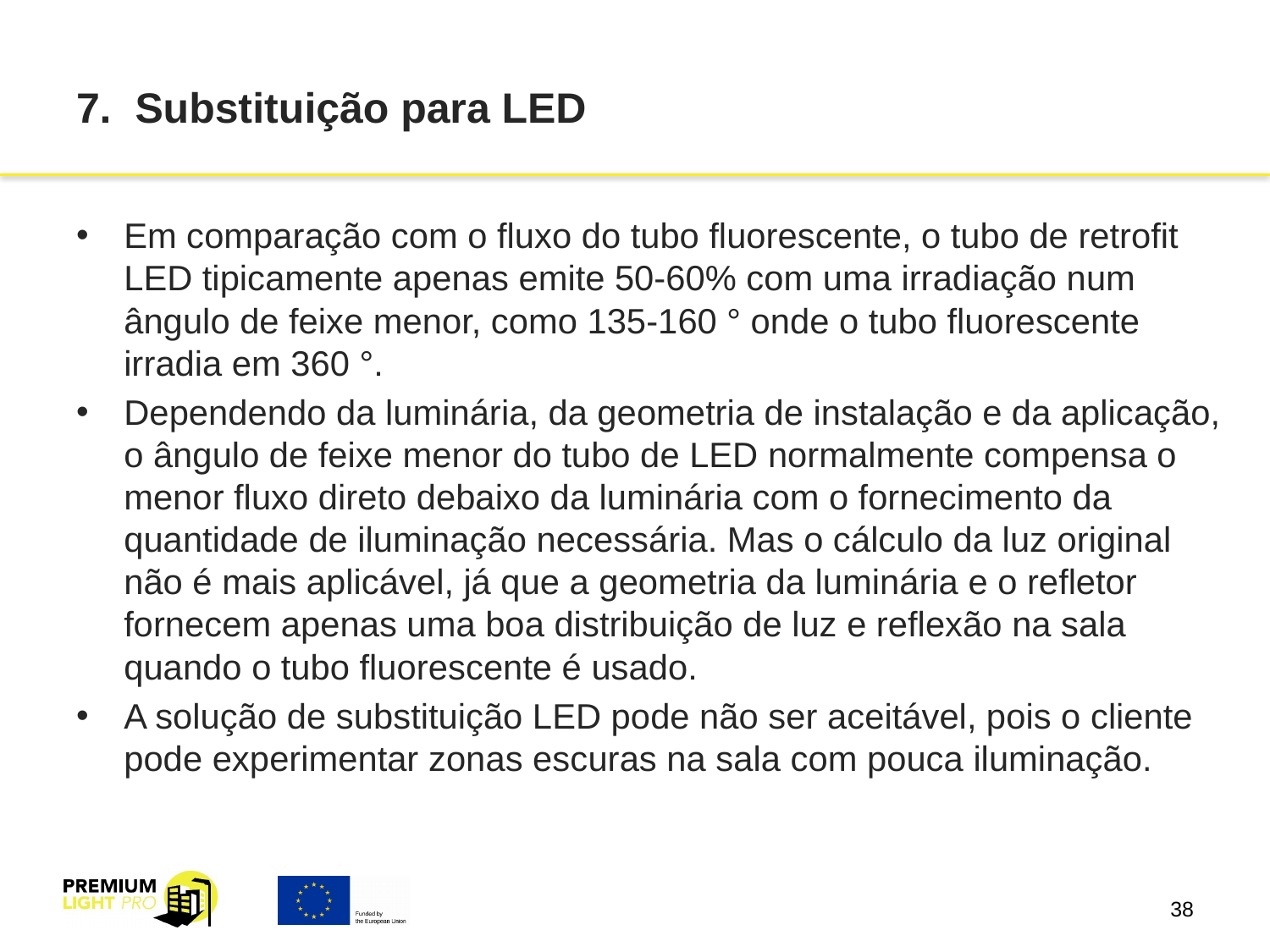

# 7.  Substituição para LED
Em comparação com o fluxo do tubo fluorescente, o tubo de retrofit LED tipicamente apenas emite 50-60% com uma irradiação num ângulo de feixe menor, como 135-160 ° onde o tubo fluorescente irradia em 360 °.
Dependendo da luminária, da geometria de instalação e da aplicação, o ângulo de feixe menor do tubo de LED normalmente compensa o menor fluxo direto debaixo da luminária com o fornecimento da quantidade de iluminação necessária. Mas o cálculo da luz original não é mais aplicável, já que a geometria da luminária e o refletor fornecem apenas uma boa distribuição de luz e reflexão na sala quando o tubo fluorescente é usado.
A solução de substituição LED pode não ser aceitável, pois o cliente pode experimentar zonas escuras na sala com pouca iluminação.